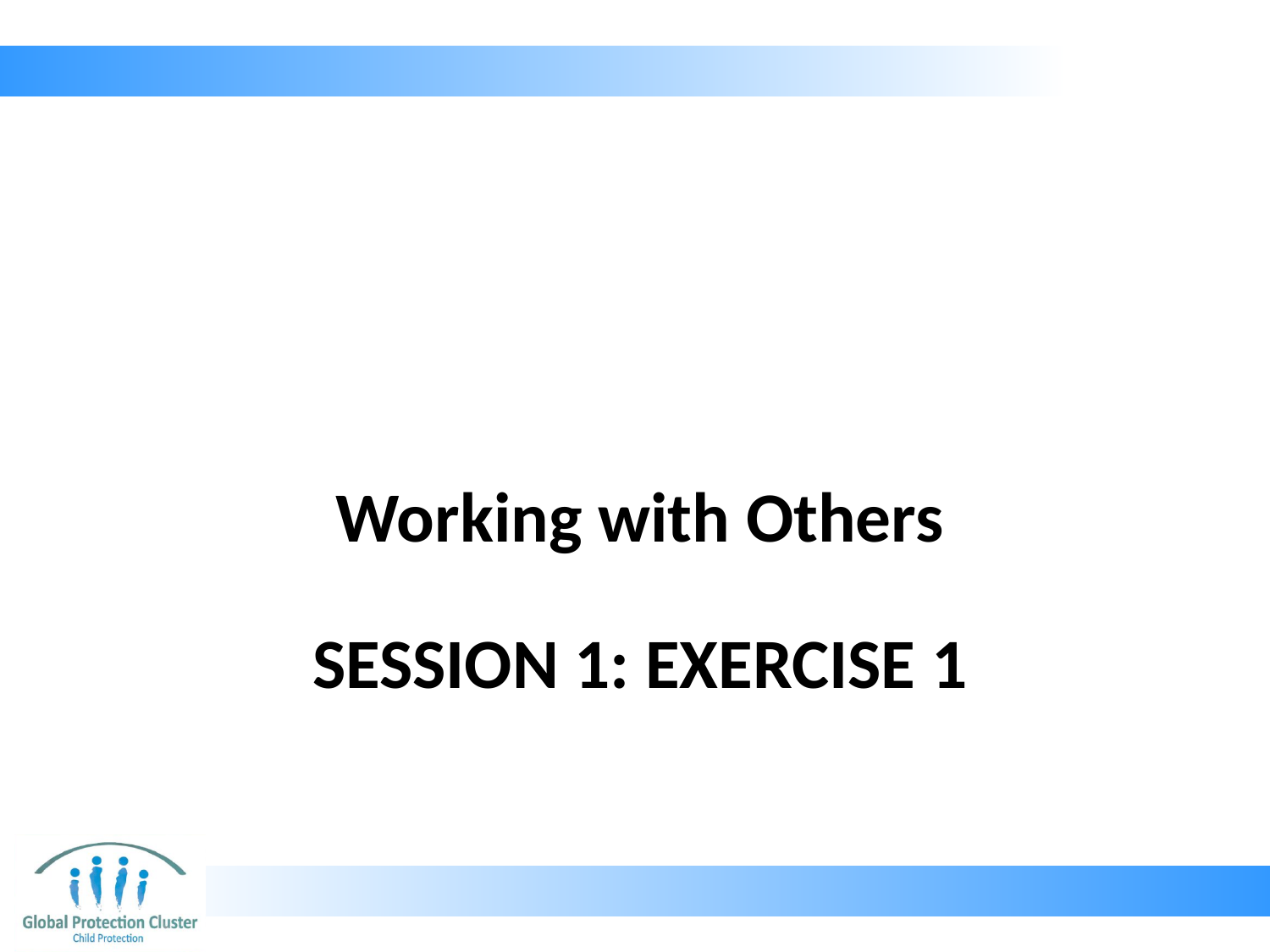

Working with Others

# Session 1: Exercise 1